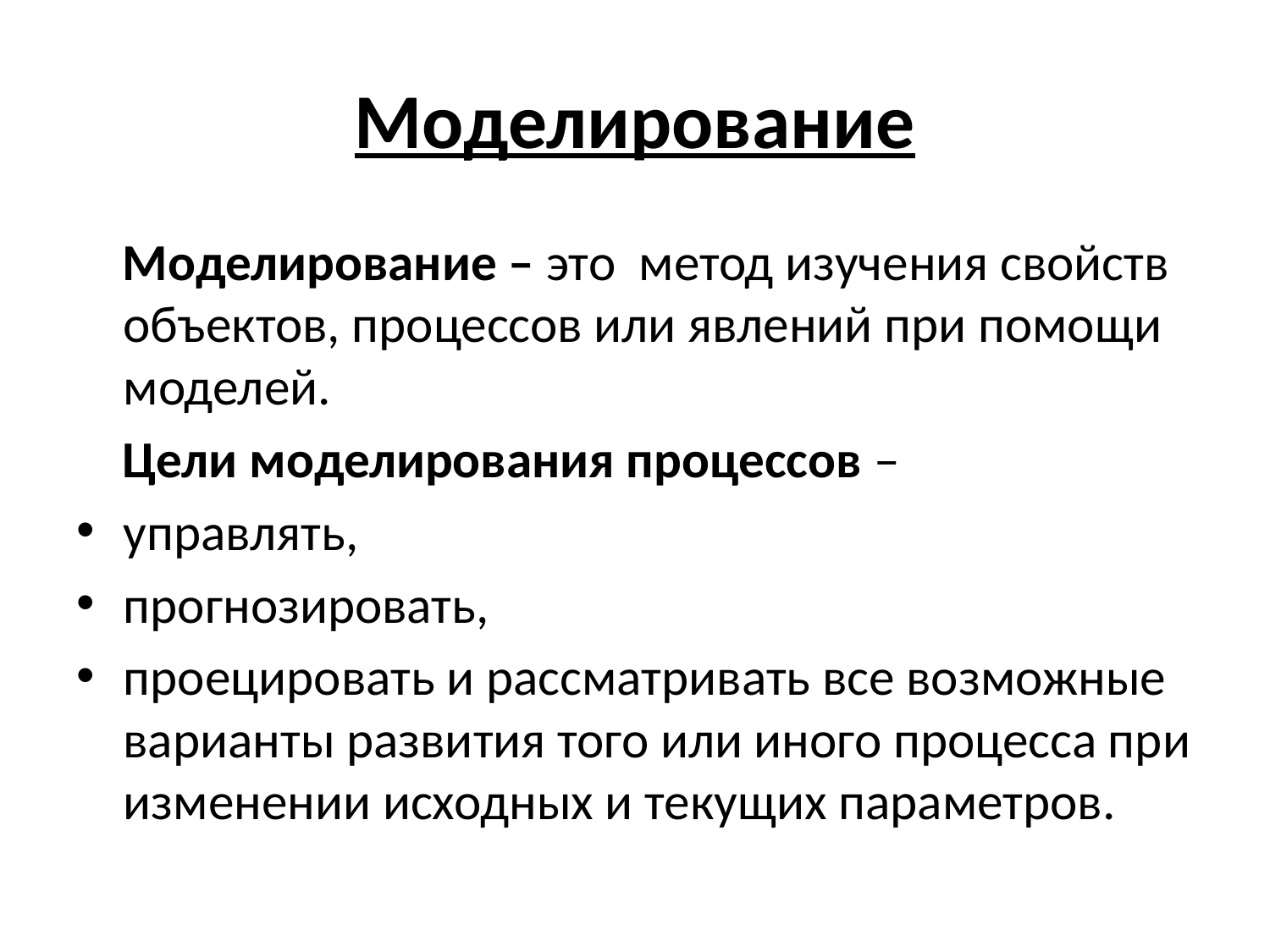

# Моделирование
    Моделирование – это  метод изучения свойств объектов, процессов или явлений при помощи моделей.
    Цели моделирования процессов –
управлять,
прогнозировать,
проецировать и рассматривать все возможные варианты развития того или иного процесса при изменении исходных и текущих параметров.